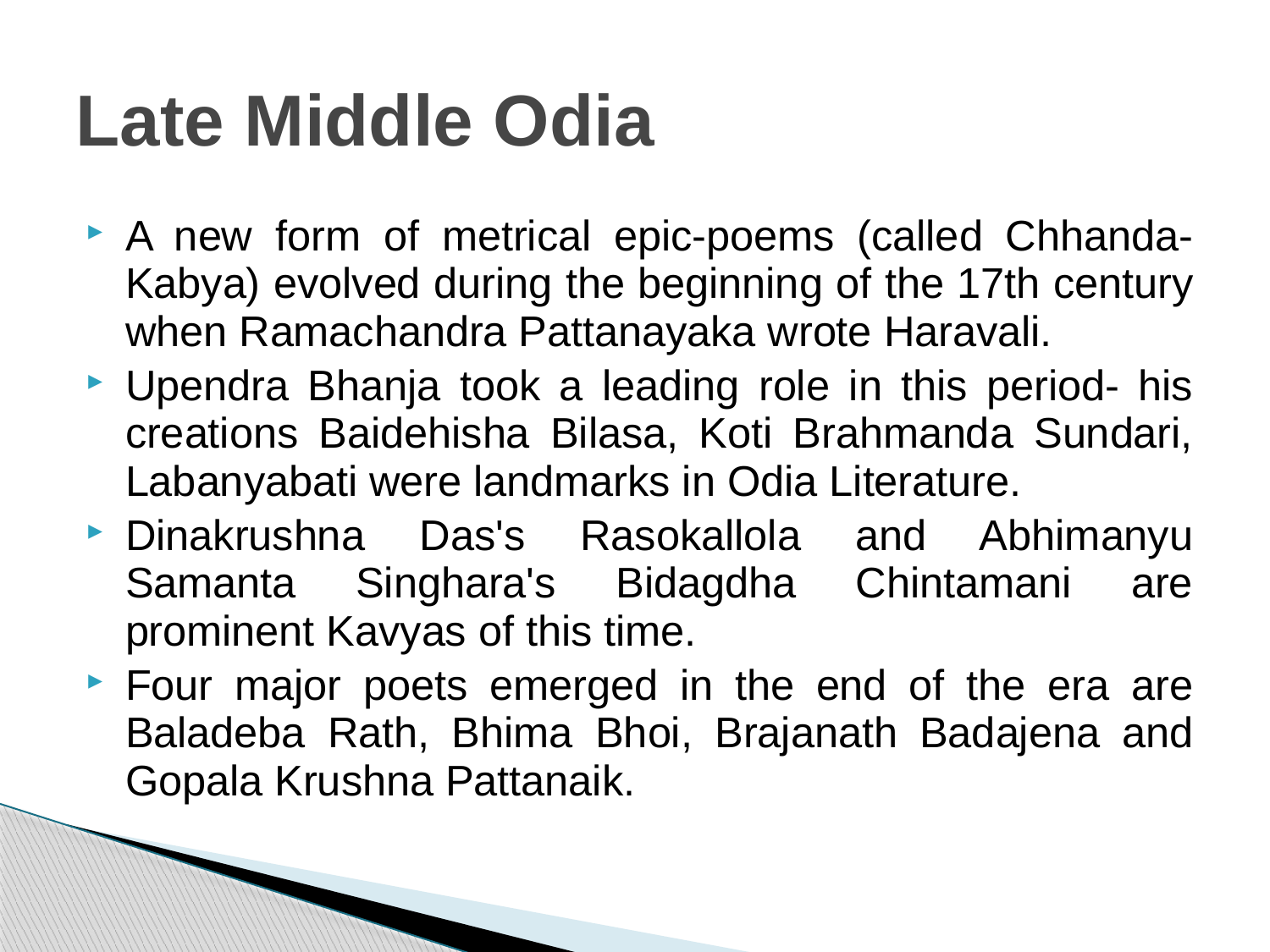

# Late Middle Odia
A new form of metrical epic-poems (called Chhanda-Kabya) evolved during the beginning of the 17th century when Ramachandra Pattanayaka wrote Haravali.
Upendra Bhanja took a leading role in this period- his creations Baidehisha Bilasa, Koti Brahmanda Sundari, Labanyabati were landmarks in Odia Literature.
Dinakrushna Das's Rasokallola and Abhimanyu Samanta Singhara's Bidagdha Chintamani are prominent Kavyas of this time.
Four major poets emerged in the end of the era are Baladeba Rath, Bhima Bhoi, Brajanath Badajena and Gopala Krushna Pattanaik.